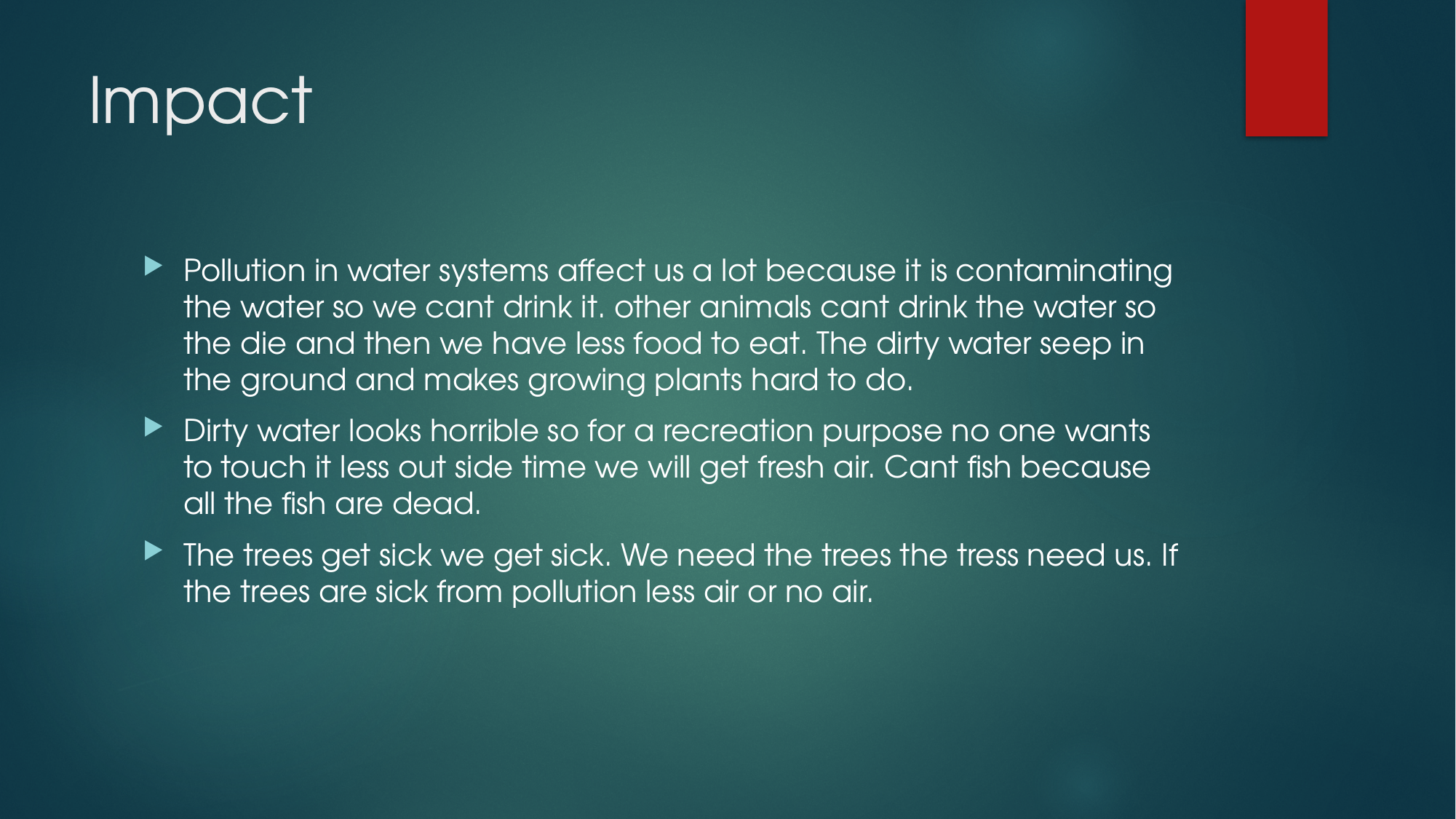

# Impact
Pollution in water systems affect us a lot because it is contaminating the water so we cant drink it. other animals cant drink the water so the die and then we have less food to eat. The dirty water seep in the ground and makes growing plants hard to do.
Dirty water looks horrible so for a recreation purpose no one wants to touch it less out side time we will get fresh air. Cant fish because all the fish are dead.
The trees get sick we get sick. We need the trees the tress need us. If the trees are sick from pollution less air or no air.